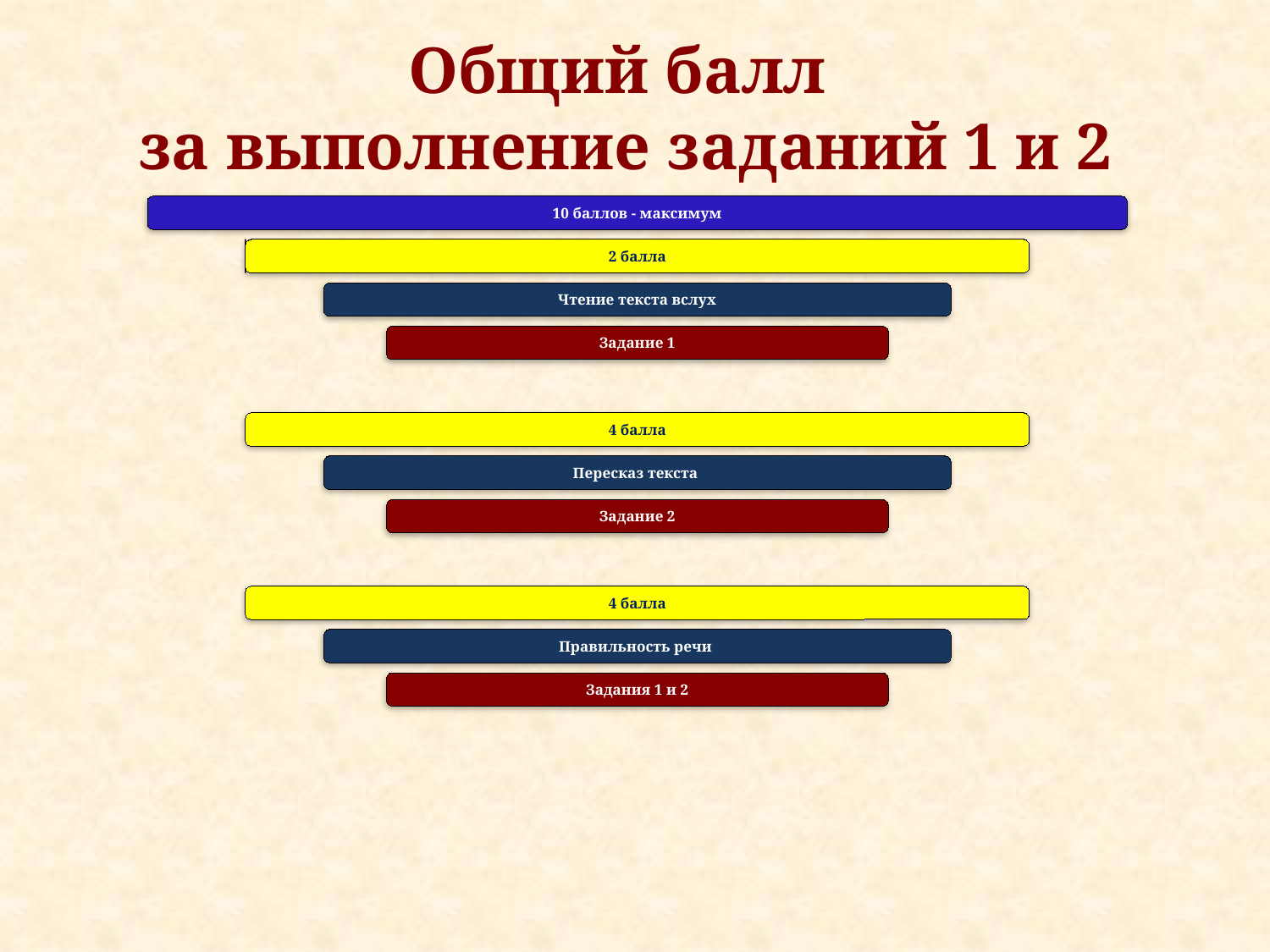

# Общий балл за выполнение заданий 1 и 2
10 баллов - максимум
2 балла
Чтение текста вслух
4 балла
Пересказ текста
4 балла
Правильность речи
Задание 1
Задание 2
Задания 1 и 2